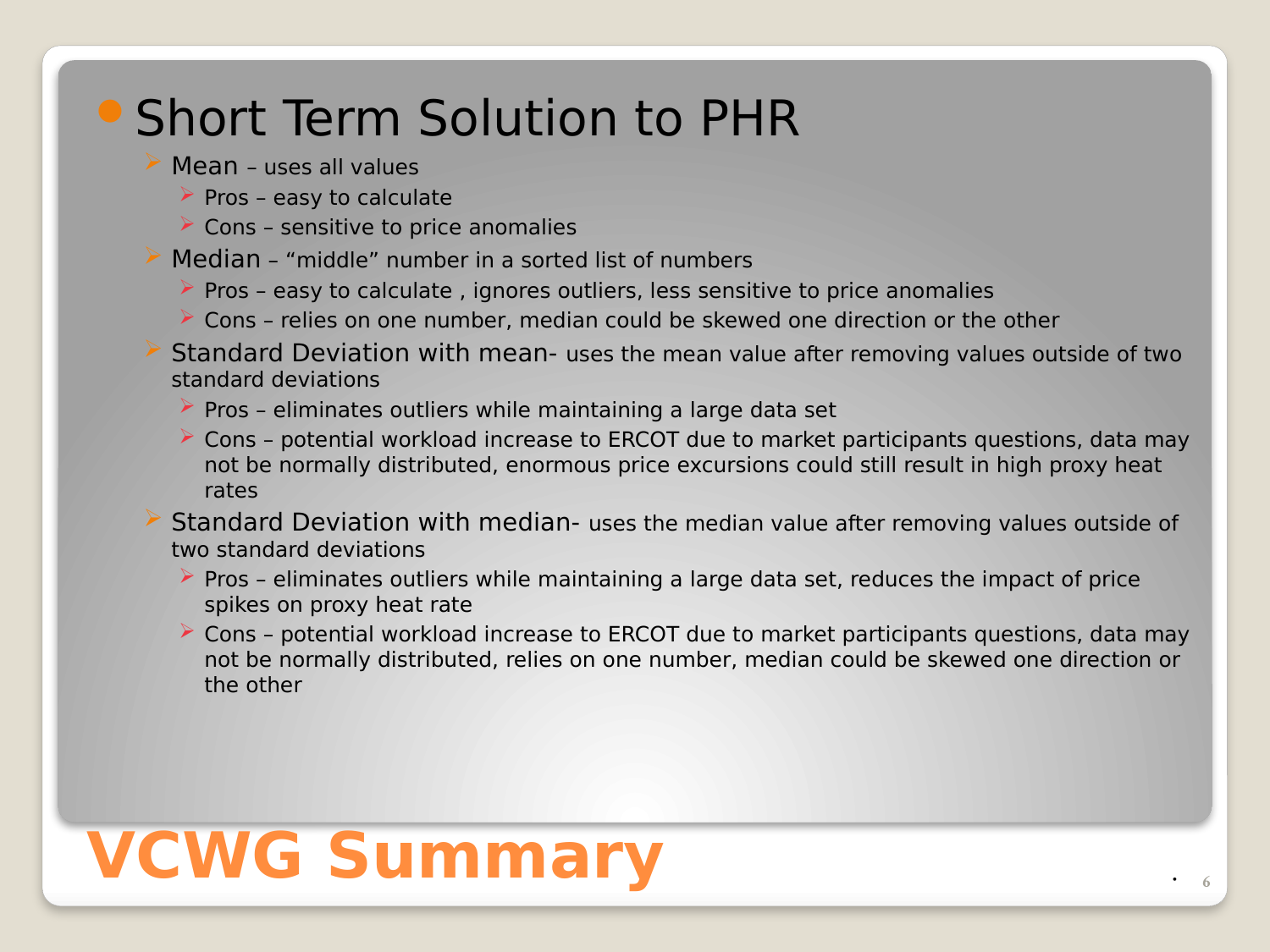

Short Term Solution to PHR
Mean – uses all values
Pros – easy to calculate
Cons – sensitive to price anomalies
Median – “middle” number in a sorted list of numbers
Pros – easy to calculate , ignores outliers, less sensitive to price anomalies
Cons – relies on one number, median could be skewed one direction or the other
Standard Deviation with mean- uses the mean value after removing values outside of two standard deviations
Pros – eliminates outliers while maintaining a large data set
Cons – potential workload increase to ERCOT due to market participants questions, data may not be normally distributed, enormous price excursions could still result in high proxy heat rates
Standard Deviation with median- uses the median value after removing values outside of two standard deviations
Pros – eliminates outliers while maintaining a large data set, reduces the impact of price spikes on proxy heat rate
Cons – potential workload increase to ERCOT due to market participants questions, data may not be normally distributed, relies on one number, median could be skewed one direction or the other

# VCWG Summary
6